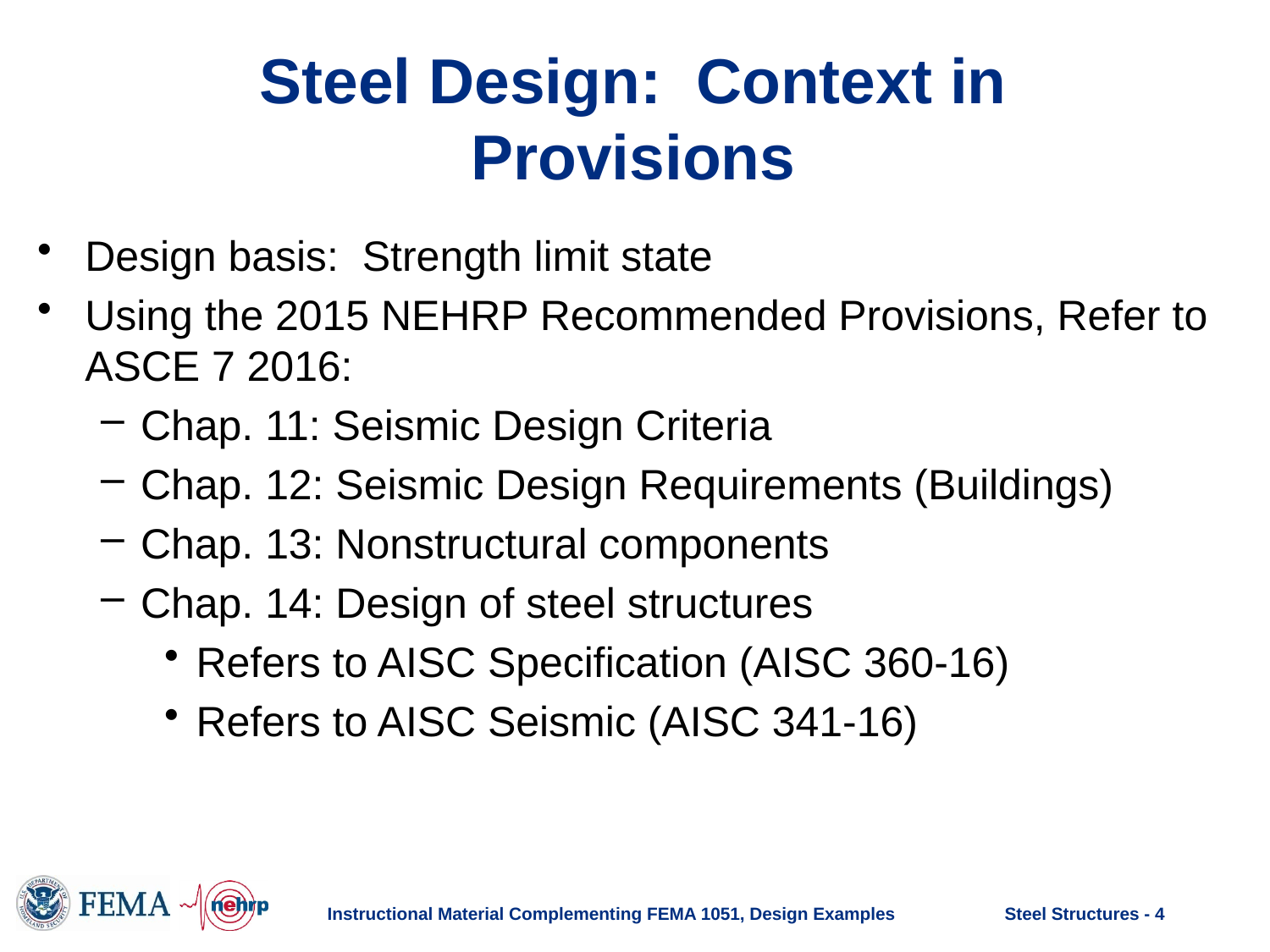

# Steel Design:  Context in Provisions
Design basis:  Strength limit state
Using the 2015 NEHRP Recommended Provisions, Refer to ASCE 7 2016:
Chap. 11: Seismic Design Criteria
Chap. 12: Seismic Design Requirements (Buildings)
Chap. 13: Nonstructural components
Chap. 14: Design of steel structures
Refers to AISC Specification (AISC 360-16)
Refers to AISC Seismic (AISC 341-16)
Instructional Material Complementing FEMA 1051, Design Examples
Steel Structures - 4